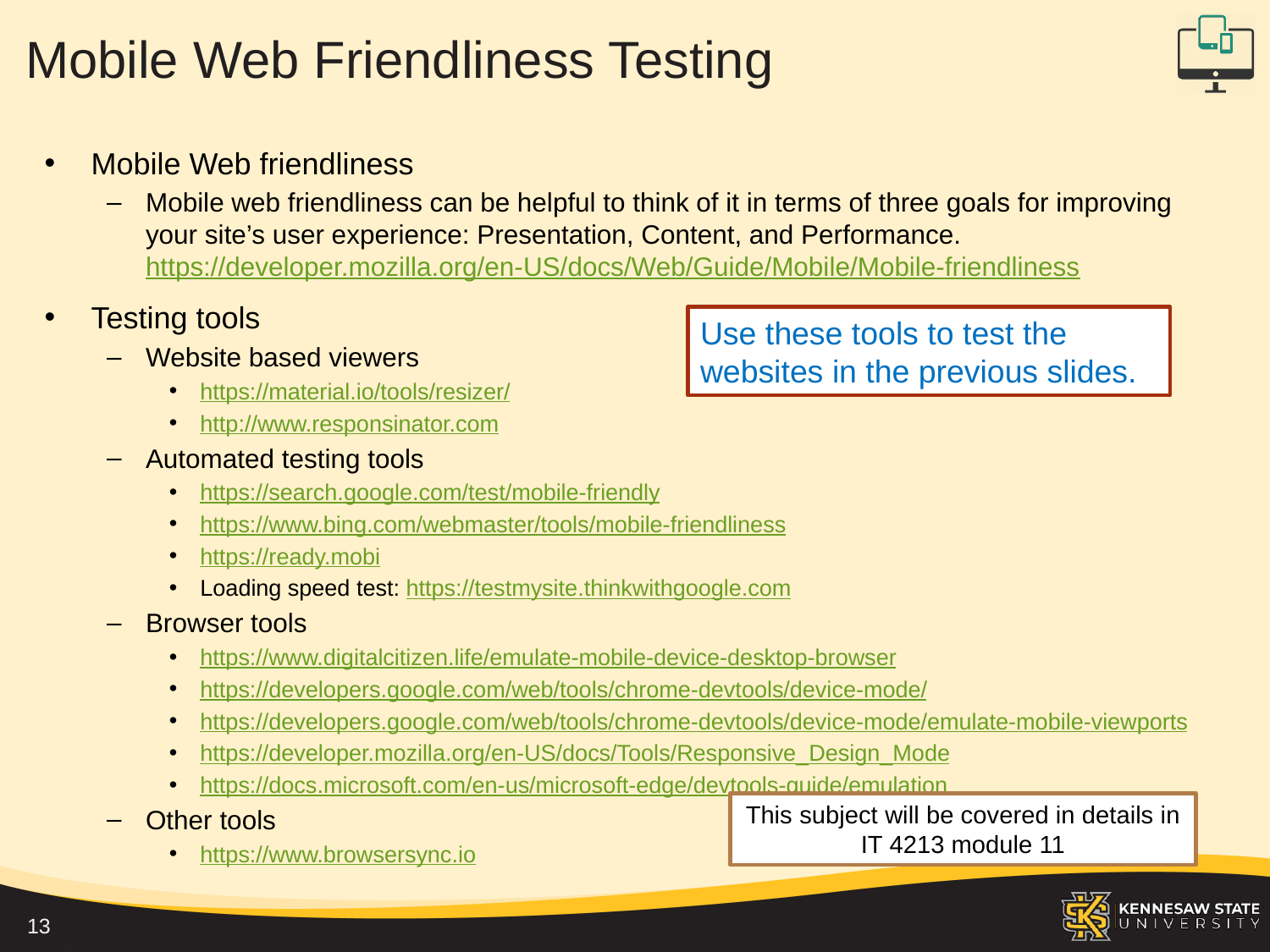

# Mobile Web Friendliness Testing
Mobile Web friendliness
Mobile web friendliness can be helpful to think of it in terms of three goals for improving your site’s user experience: Presentation, Content, and Performance. https://developer.mozilla.org/en-US/docs/Web/Guide/Mobile/Mobile-friendliness
Testing tools
Website based viewers
https://material.io/tools/resizer/
http://www.responsinator.com
Automated testing tools
https://search.google.com/test/mobile-friendly
https://www.bing.com/webmaster/tools/mobile-friendliness
https://ready.mobi
Loading speed test: https://testmysite.thinkwithgoogle.com
Browser tools
https://www.digitalcitizen.life/emulate-mobile-device-desktop-browser
https://developers.google.com/web/tools/chrome-devtools/device-mode/
https://developers.google.com/web/tools/chrome-devtools/device-mode/emulate-mobile-viewports
https://developer.mozilla.org/en-US/docs/Tools/Responsive_Design_Mode
https://docs.microsoft.com/en-us/microsoft-edge/devtools-guide/emulation
Other tools
https://www.browsersync.io
Use these tools to test the websites in the previous slides.
This subject will be covered in details in IT 4213 module 11
13